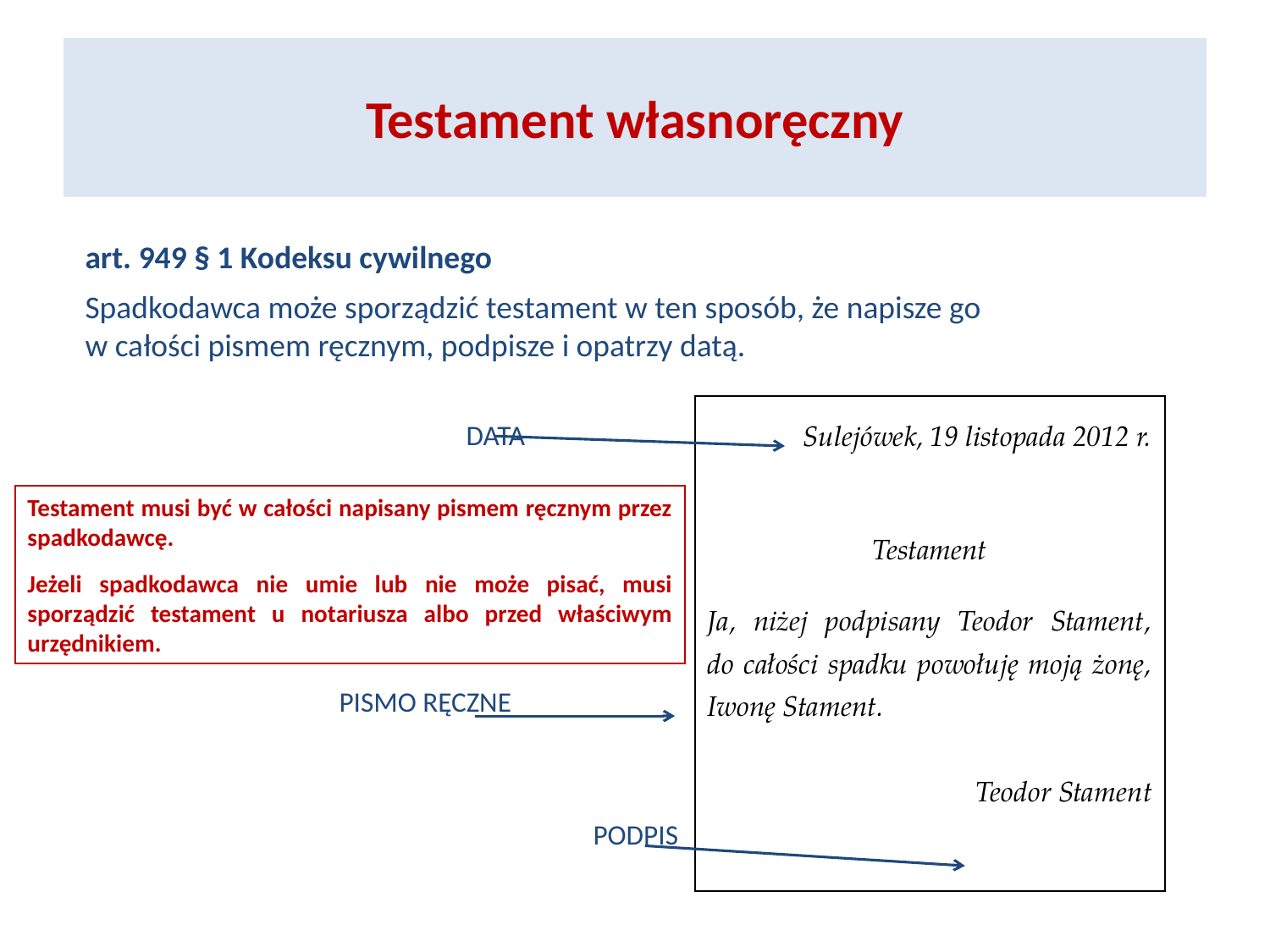

# Testament własnoręczny
	art. 949 § 1 Kodeksu cywilnego
	Spadkodawca może sporządzić testament w ten sposób, że napisze go
w całości pismem ręcznym, podpisze i opatrzy datą.

				DATA

			PISMO RĘCZNE

					PODPIS
| Sulejówek, 19 listopada 2012 r. Testament Ja, niżej podpisany Teodor Stament, do całości spadku powołuję moją żonę, Iwonę Stament. Teodor Stament |
| --- |
Testament musi być w całości napisany pismem ręcznym przez spadkodawcę.

Jeżeli spadkodawca nie umie lub nie może pisać, musi sporządzić testament u notariusza albo przed właściwym urzędnikiem.